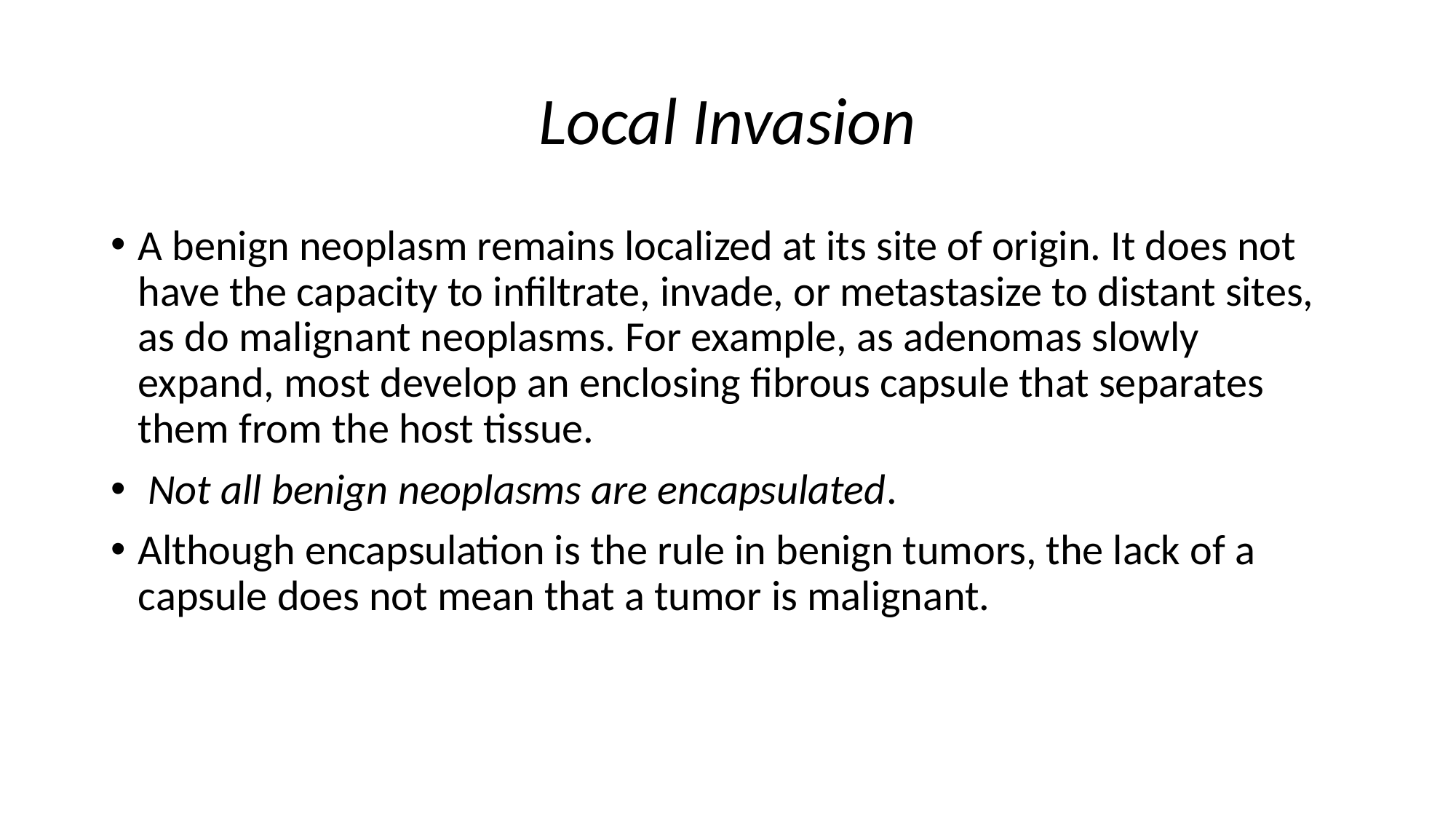

# Local Invasion
A benign neoplasm remains localized at its site of origin. It does not have the capacity to infiltrate, invade, or metastasize to distant sites, as do malignant neoplasms. For example, as adenomas slowly expand, most develop an enclosing fibrous capsule that separates them from the host tissue.
 Not all benign neoplasms are encapsulated.
Although encapsulation is the rule in benign tumors, the lack of a capsule does not mean that a tumor is malignant.